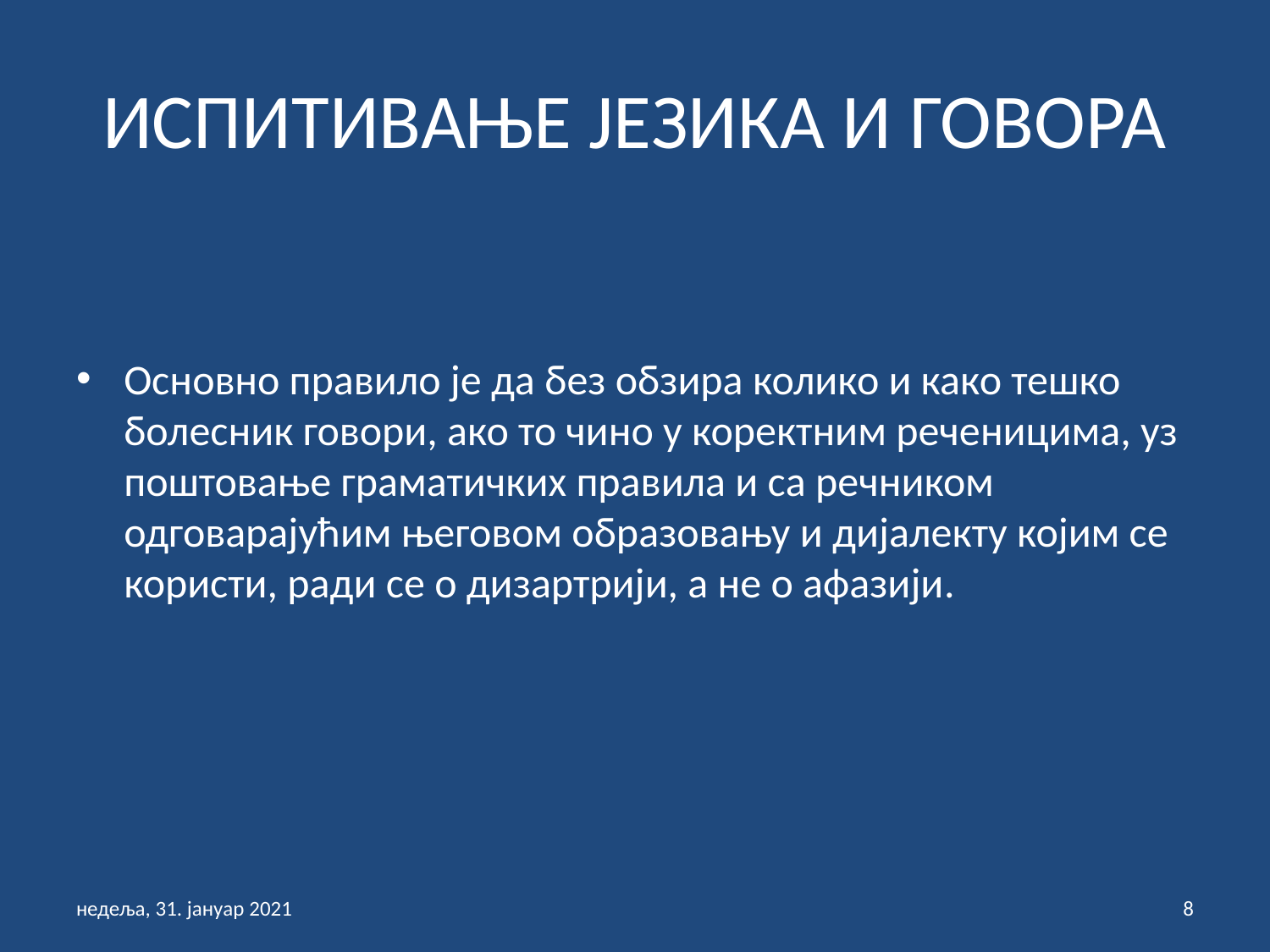

# ИСПИТИВАЊЕ ЈЕЗИКА И ГОВОРА
Основно правило је да без обзира колико и како тешко болесник говори, ако то чино у коректним реченицима, уз поштовање граматичких правила и са речником одговарајућим његовом образовању и дијалекту којим се користи, ради се о дизартрији, а не о афазији.
недеља, 31. јануар 2021
8